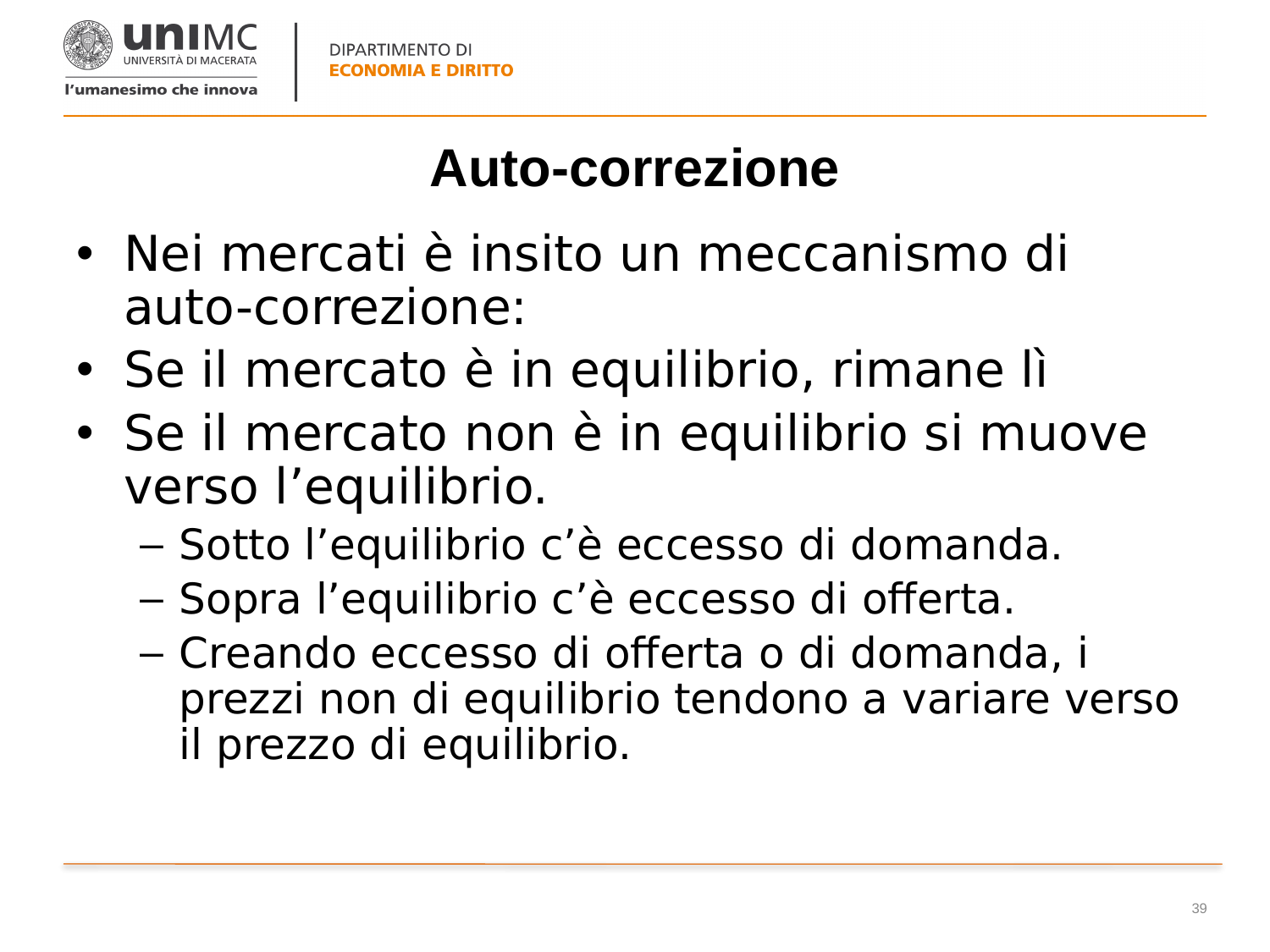

# Auto-correzione
Nei mercati è insito un meccanismo di auto-correzione:
Se il mercato è in equilibrio, rimane lì
Se il mercato non è in equilibrio si muove verso l’equilibrio.
Sotto l’equilibrio c’è eccesso di domanda.
Sopra l’equilibrio c’è eccesso di offerta.
Creando eccesso di offerta o di domanda, i prezzi non di equilibrio tendono a variare verso il prezzo di equilibrio.
39